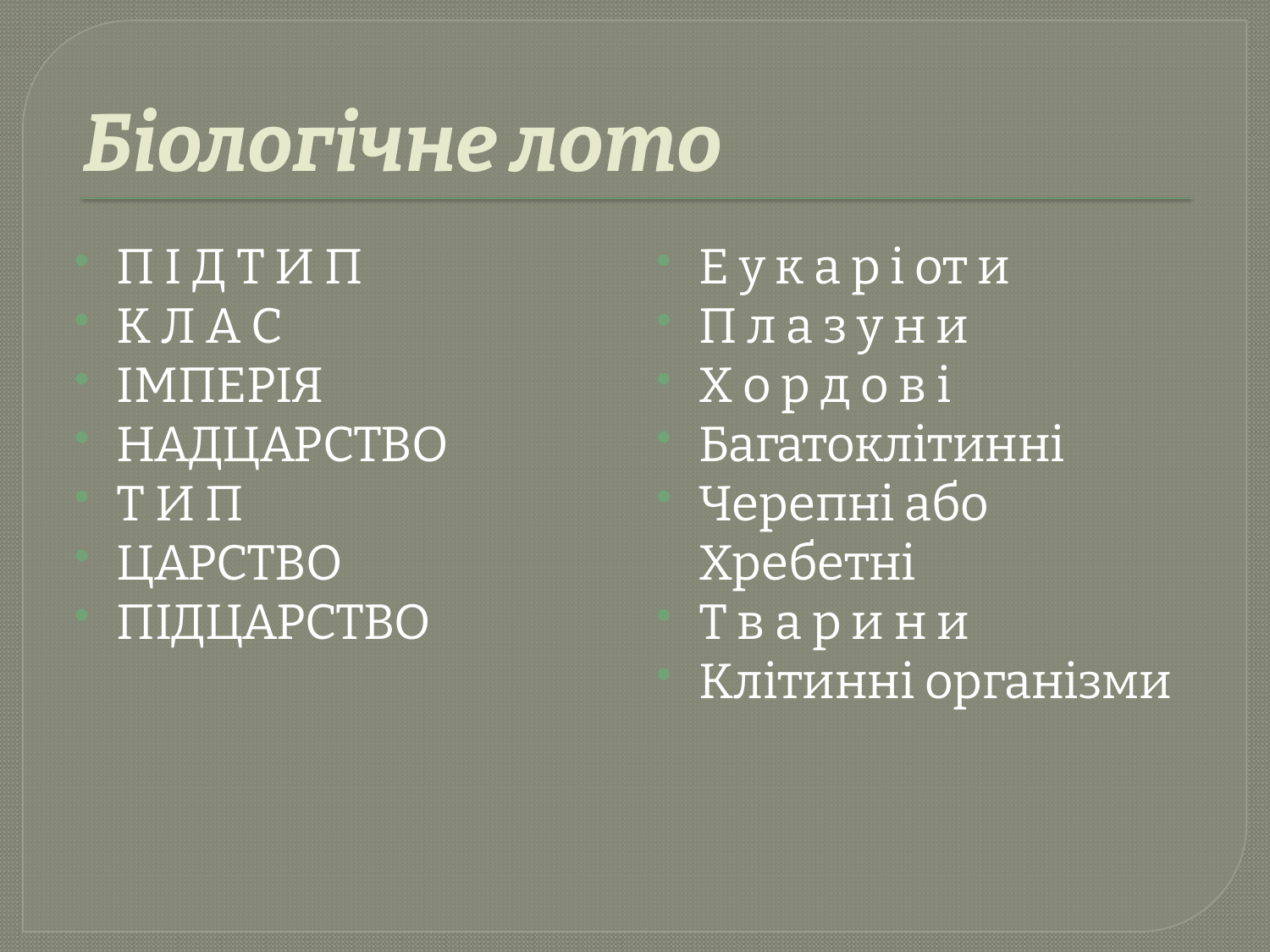

# Біологічне лото
П І Д Т И П
К Л А С
ІМПЕРІЯ
НАДЦАРСТВО
Т И П
ЦАРСТВО
ПІДЦАРСТВО

Е у к а р і от и
П л а з у н и
Х о р д о в і
Багатоклітинні
Черепні або Хребетні
Т в а р и н и
Клітинні організми